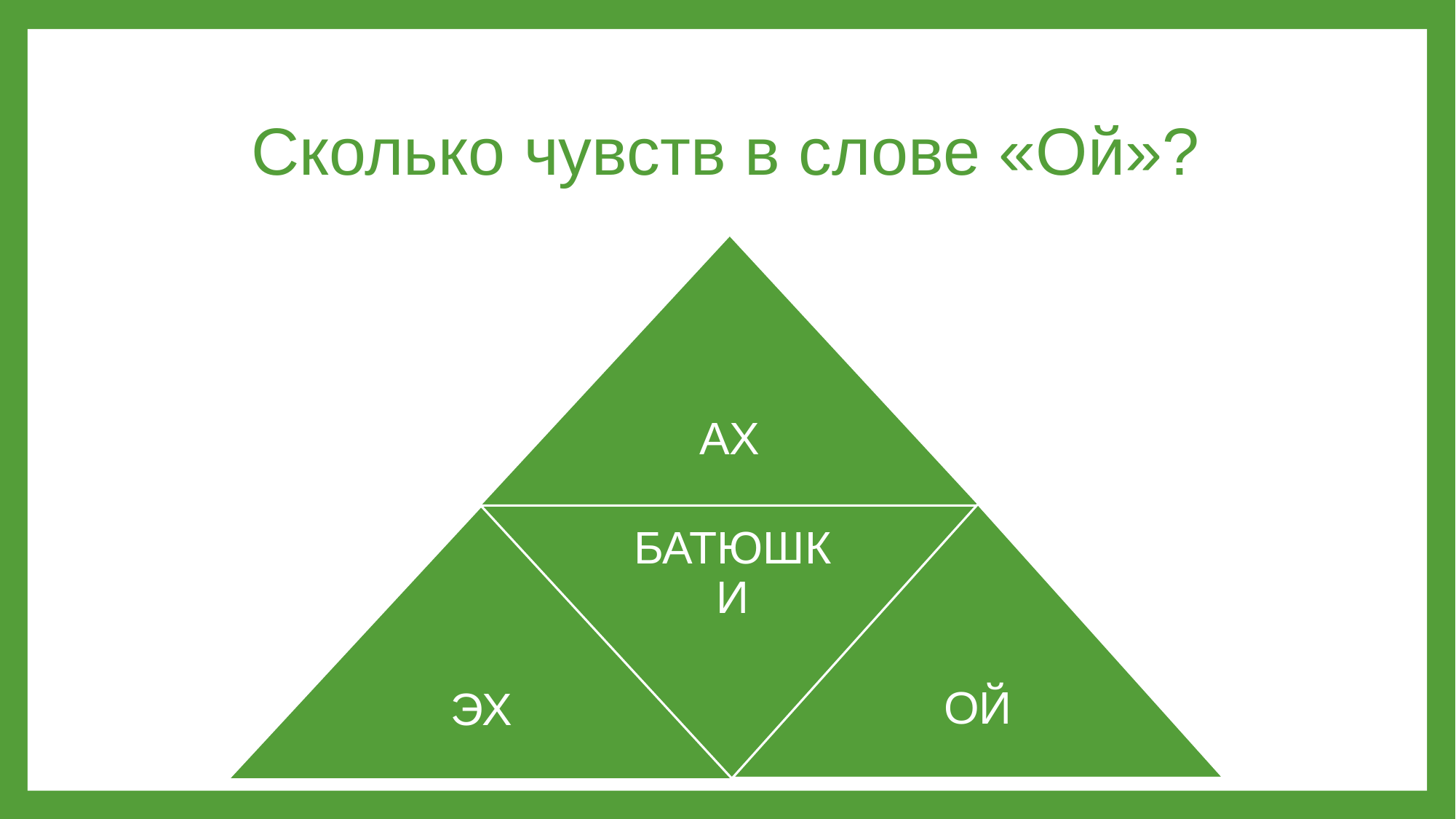

# Сколько чувств в слове «Ой»?
АХ
ЭХ
БАТЮШКИ
ОЙ